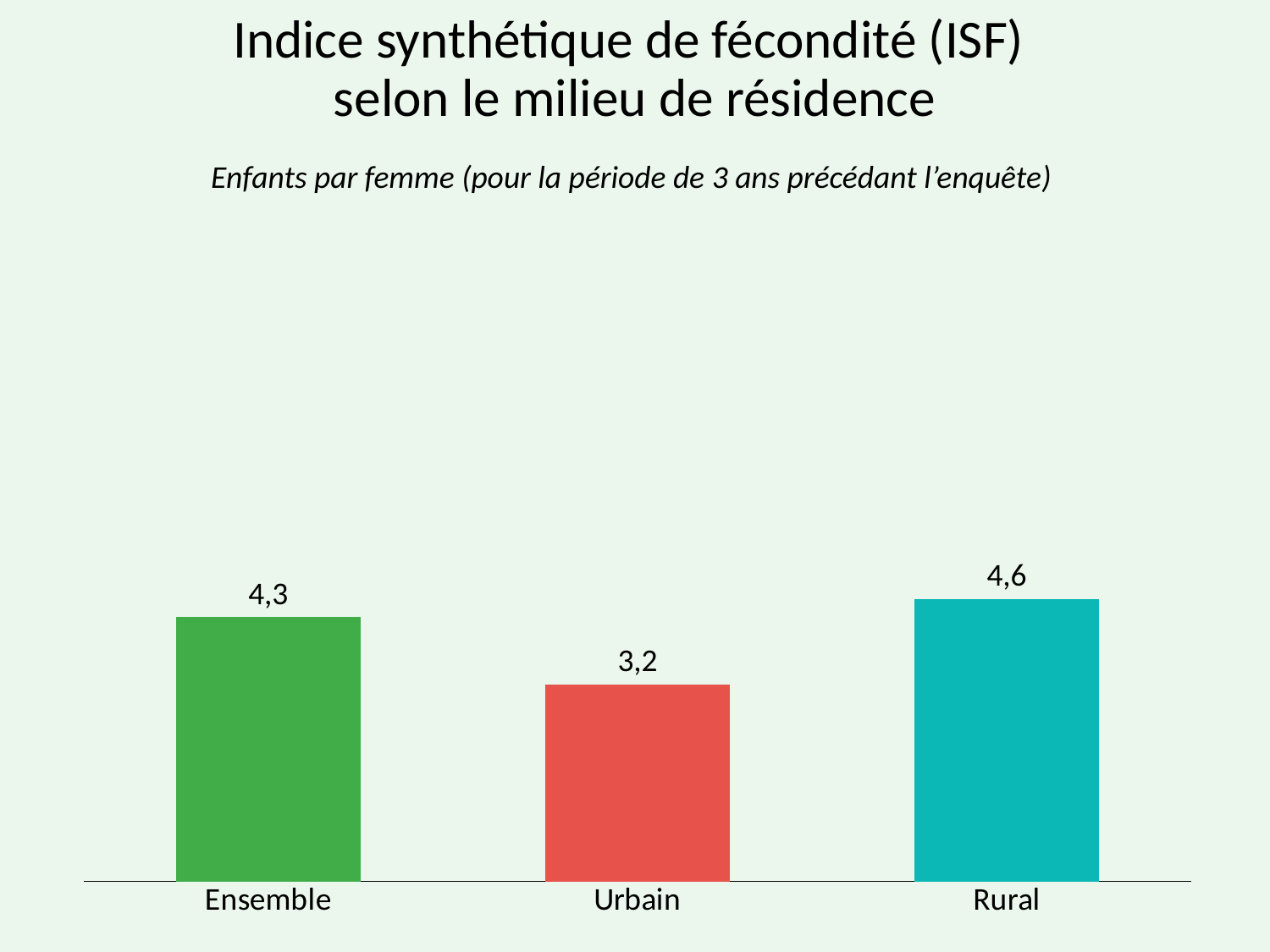

# Indice synthétique de fécondité (ISF) selon le milieu de résidence
Enfants par femme (pour la période de 3 ans précédant l’enquête)

### Chart

| Category | Series 1 |
|---|---|
| Ensemble | 4.3 |
| Urbain | 3.2 |
| Rural | 4.6 |